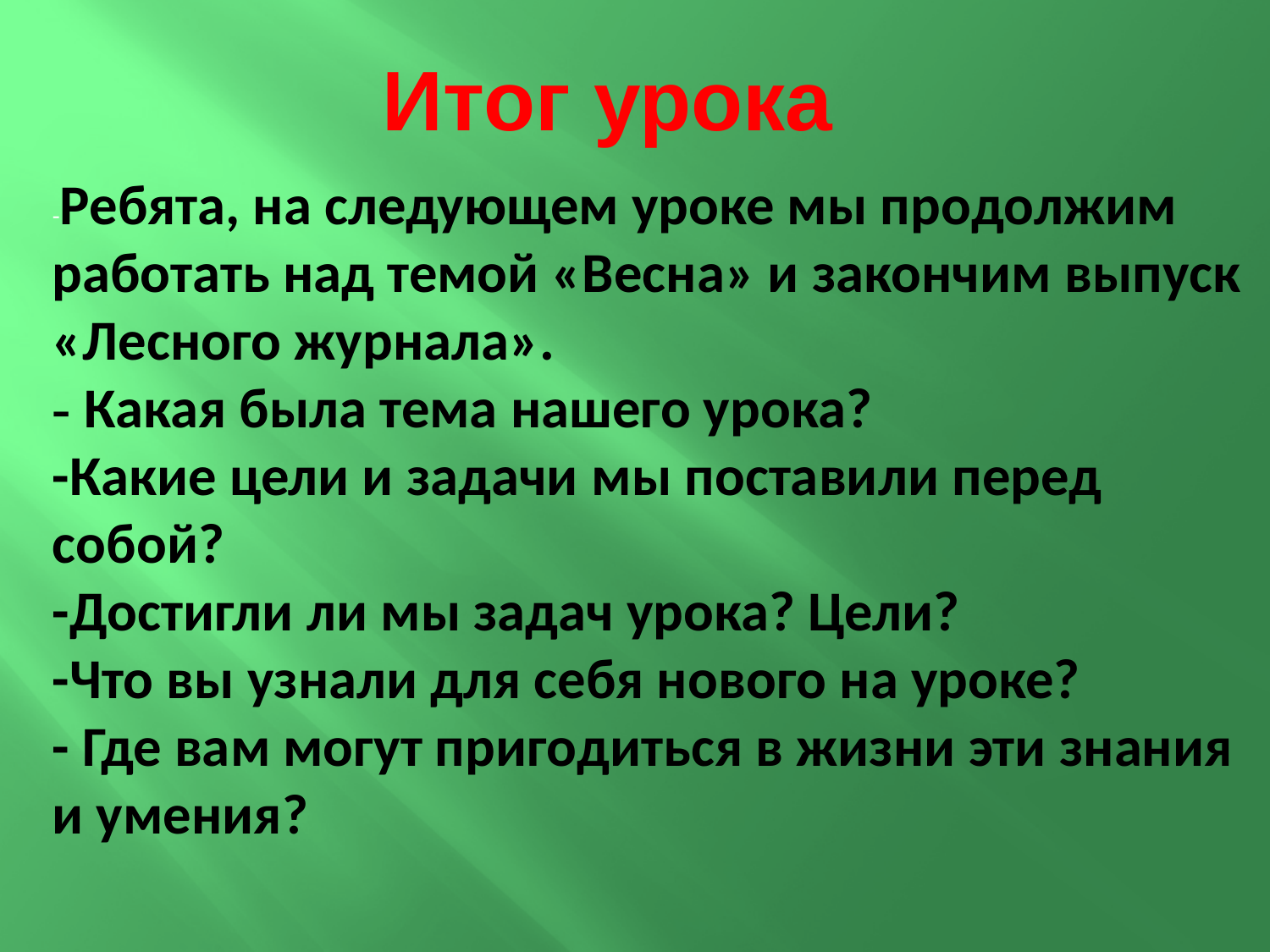

Итог урока
-Ребята, на следующем уроке мы продолжим работать над темой «Весна» и закончим выпуск «Лесного журнала».
- Какая была тема нашего урока?
-Какие цели и задачи мы поставили перед собой?
-Достигли ли мы задач урока? Цели?
-Что вы узнали для себя нового на уроке?
- Где вам могут пригодиться в жизни эти знания и умения?